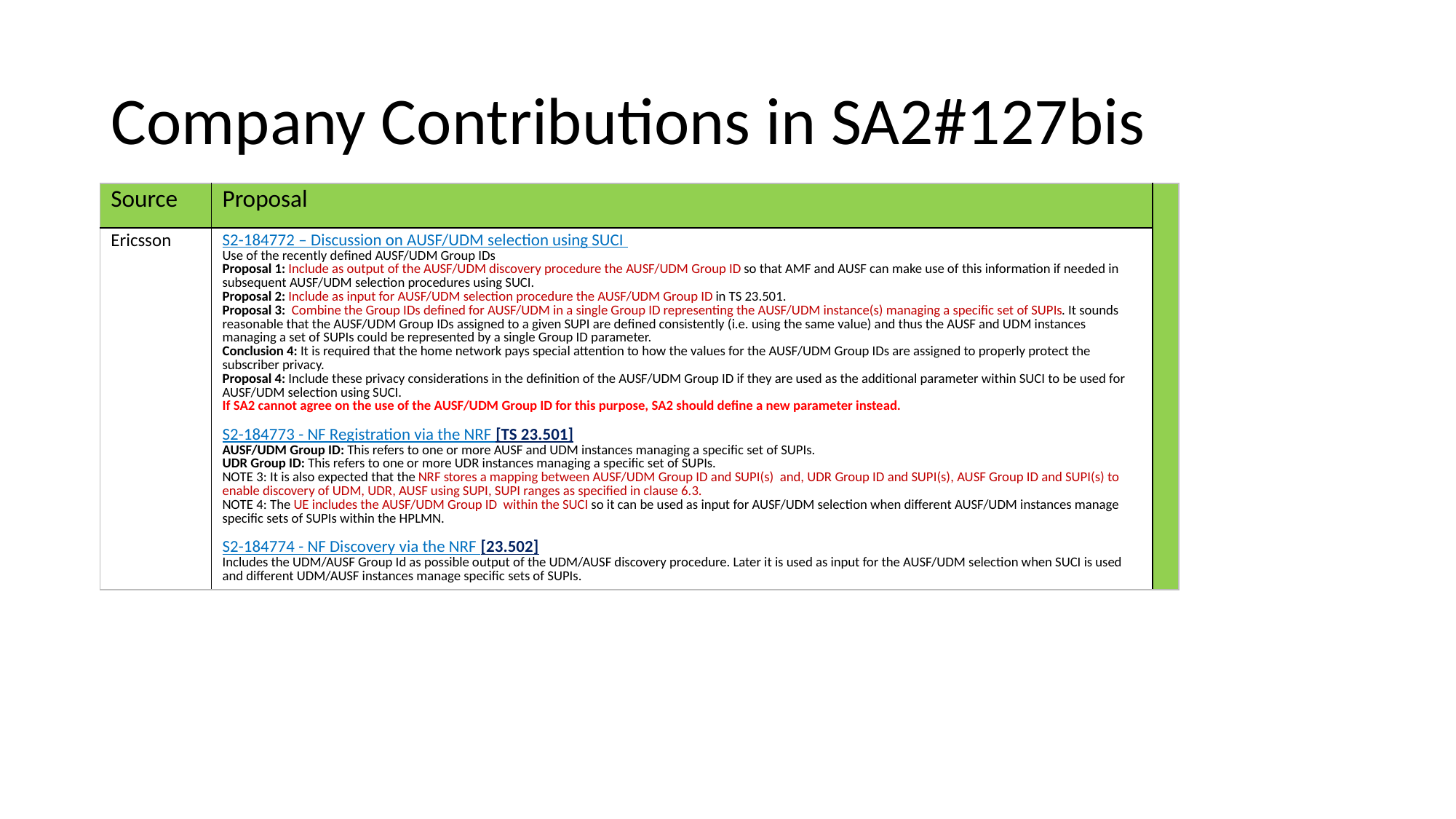

# Company Contributions in SA2#127bis
| Source | Proposal |  |
| --- | --- | --- |
| Ericsson | S2-184772 – Discussion on AUSF/UDM selection using SUCI Use of the recently defined AUSF/UDM Group IDs Proposal 1: Include as output of the AUSF/UDM discovery procedure the AUSF/UDM Group ID so that AMF and AUSF can make use of this information if needed in subsequent AUSF/UDM selection procedures using SUCI. Proposal 2: Include as input for AUSF/UDM selection procedure the AUSF/UDM Group ID in TS 23.501. Proposal 3: Combine the Group IDs defined for AUSF/UDM in a single Group ID representing the AUSF/UDM instance(s) managing a specific set of SUPIs. It sounds reasonable that the AUSF/UDM Group IDs assigned to a given SUPI are defined consistently (i.e. using the same value) and thus the AUSF and UDM instances managing a set of SUPIs could be represented by a single Group ID parameter. Conclusion 4: It is required that the home network pays special attention to how the values for the AUSF/UDM Group IDs are assigned to properly protect the subscriber privacy. Proposal 4: Include these privacy considerations in the definition of the AUSF/UDM Group ID if they are used as the additional parameter within SUCI to be used for AUSF/UDM selection using SUCI. If SA2 cannot agree on the use of the AUSF/UDM Group ID for this purpose, SA2 should define a new parameter instead. S2-184773 - NF Registration via the NRF [TS 23.501] AUSF/UDM Group ID: This refers to one or more AUSF and UDM instances managing a specific set of SUPIs. UDR Group ID: This refers to one or more UDR instances managing a specific set of SUPIs. NOTE 3: It is also expected that the NRF stores a mapping between AUSF/UDM Group ID and SUPI(s) and, UDR Group ID and SUPI(s), AUSF Group ID and SUPI(s) to enable discovery of UDM, UDR, AUSF using SUPI, SUPI ranges as specified in clause 6.3. NOTE 4: The UE includes the AUSF/UDM Group ID within the SUCI so it can be used as input for AUSF/UDM selection when different AUSF/UDM instances manage specific sets of SUPIs within the HPLMN. S2-184774 - NF Discovery via the NRF [23.502] Includes the UDM/AUSF Group Id as possible output of the UDM/AUSF discovery procedure. Later it is used as input for the AUSF/UDM selection when SUCI is used and different UDM/AUSF instances manage specific sets of SUPIs. |  |